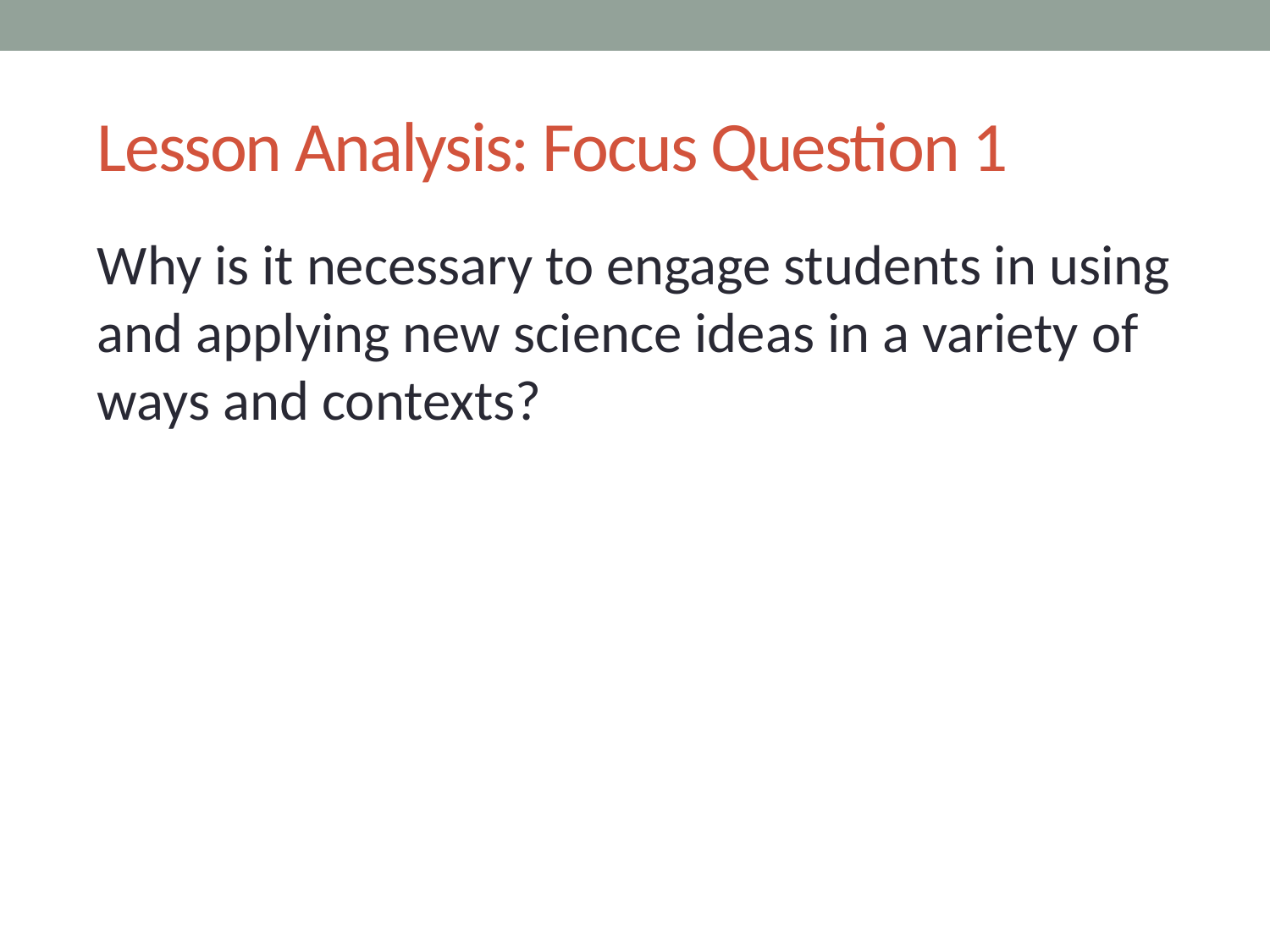

# Lesson Analysis: Focus Question 1
Why is it necessary to engage students in using and applying new science ideas in a variety of ways and contexts?